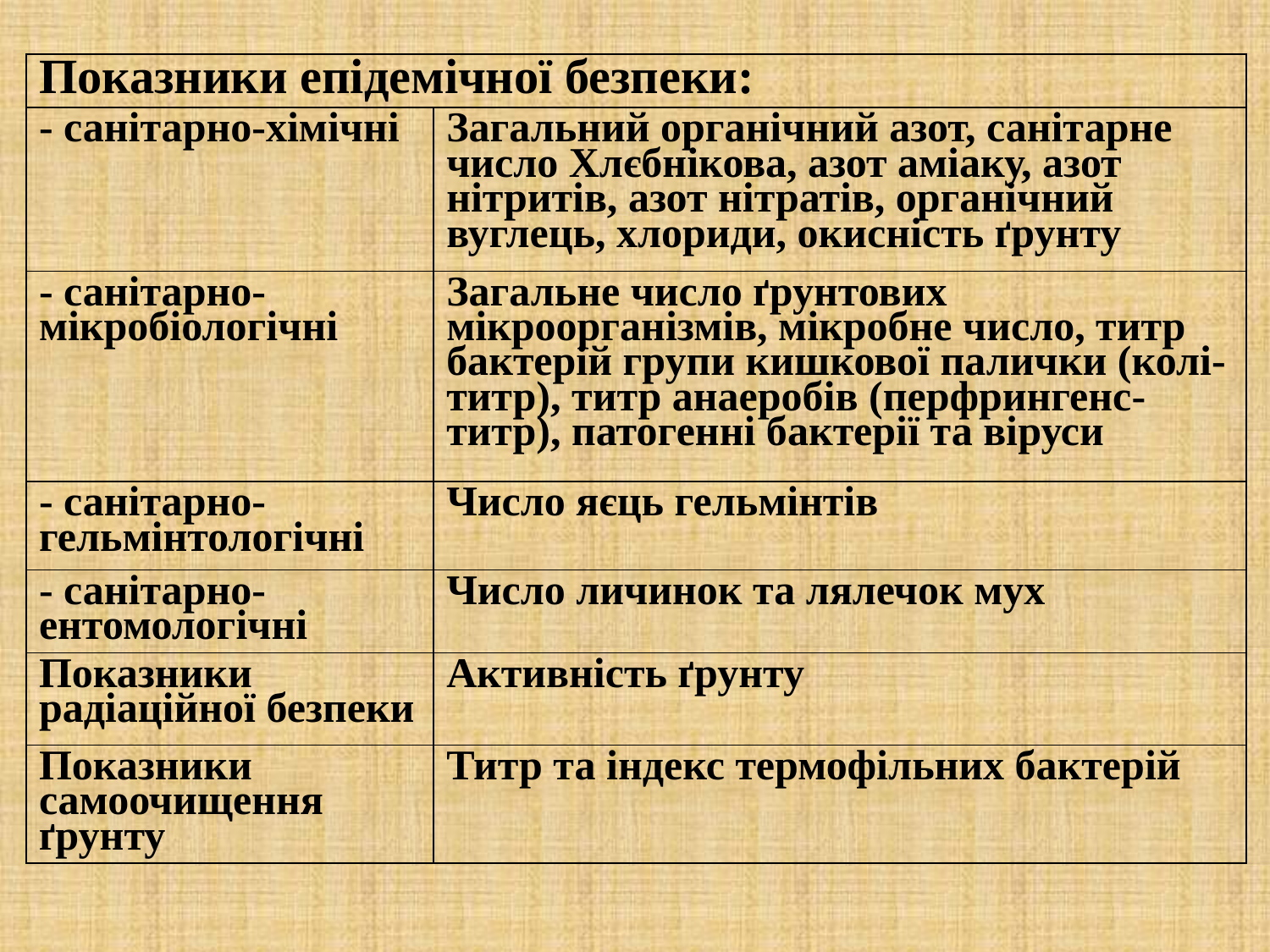

| Показники епідемічної безпеки: |  |
| --- | --- |
| - санітарно-хімічні | Загальний органічний азот, санітарне число Хлєбнікова, азот аміаку, азот нітритів, азот нітратів, органічний вуглець, хлориди, окисність ґрунту |
| - санітарно-мікробіологічні | Загальне число ґрунтових мікроорганізмів, мікробне число, титр бактерій групи кишкової палички (колі-титр), титр анаеробів (перфрингенс-титр), патогенні бактерії та віруси |
| - санітарно-гельмінтологічні | Число яєць гельмінтів |
| - санітарно-ентомологічні | Число личинок та лялечок мух |
| Показники радіаційної безпеки | Активність ґрунту |
| Показники самоочищення ґрунту | Титр та індекс термофільних бактерій |